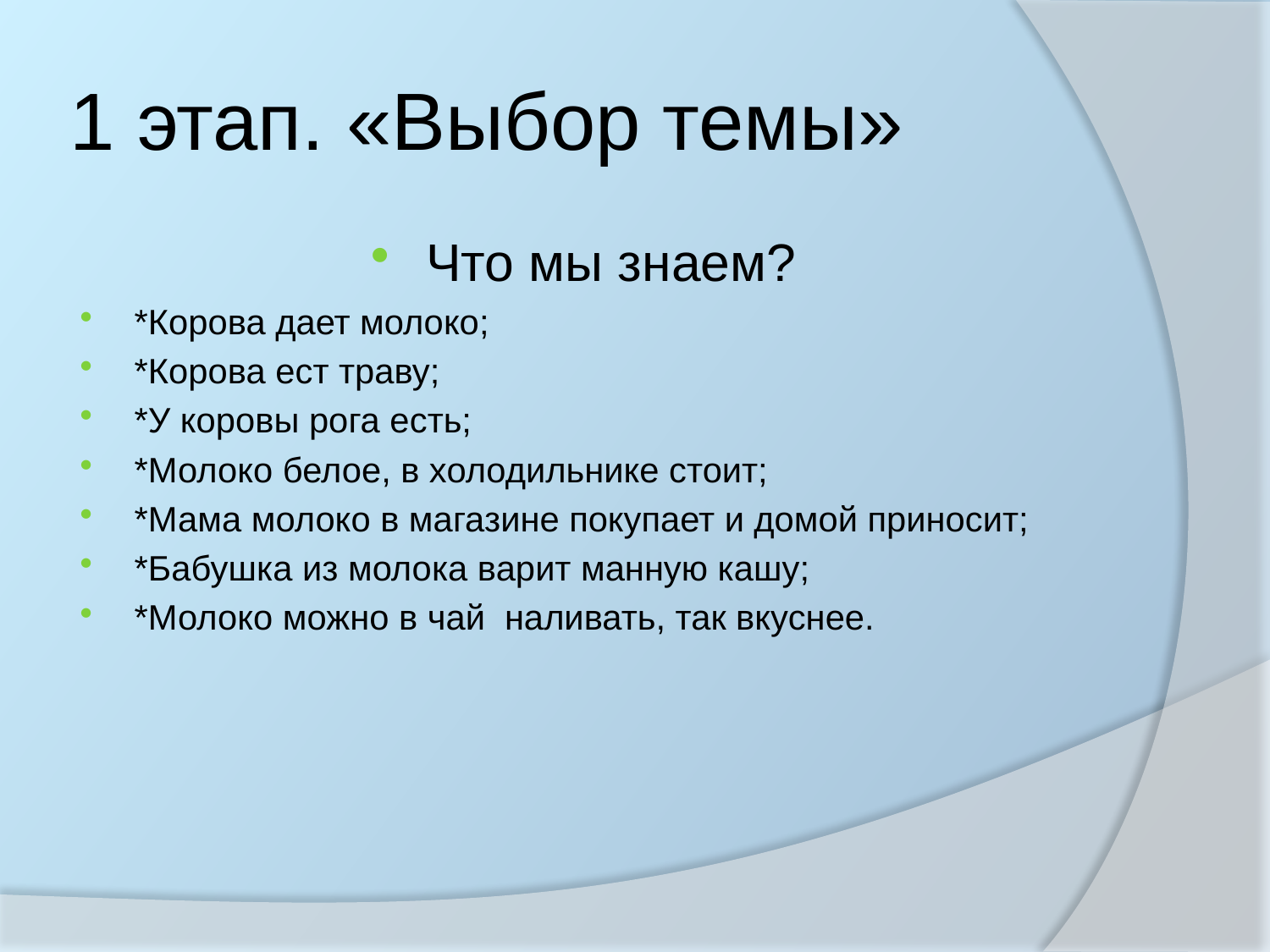

# 1 этап. «Выбор темы»
Что мы знаем?
*Корова дает молоко;
*Корова ест траву;
*У коровы рога есть;
*Молоко белое, в холодильнике стоит;
*Мама молоко в магазине покупает и домой приносит;
*Бабушка из молока варит манную кашу;
*Молоко можно в чай  наливать, так вкуснее.